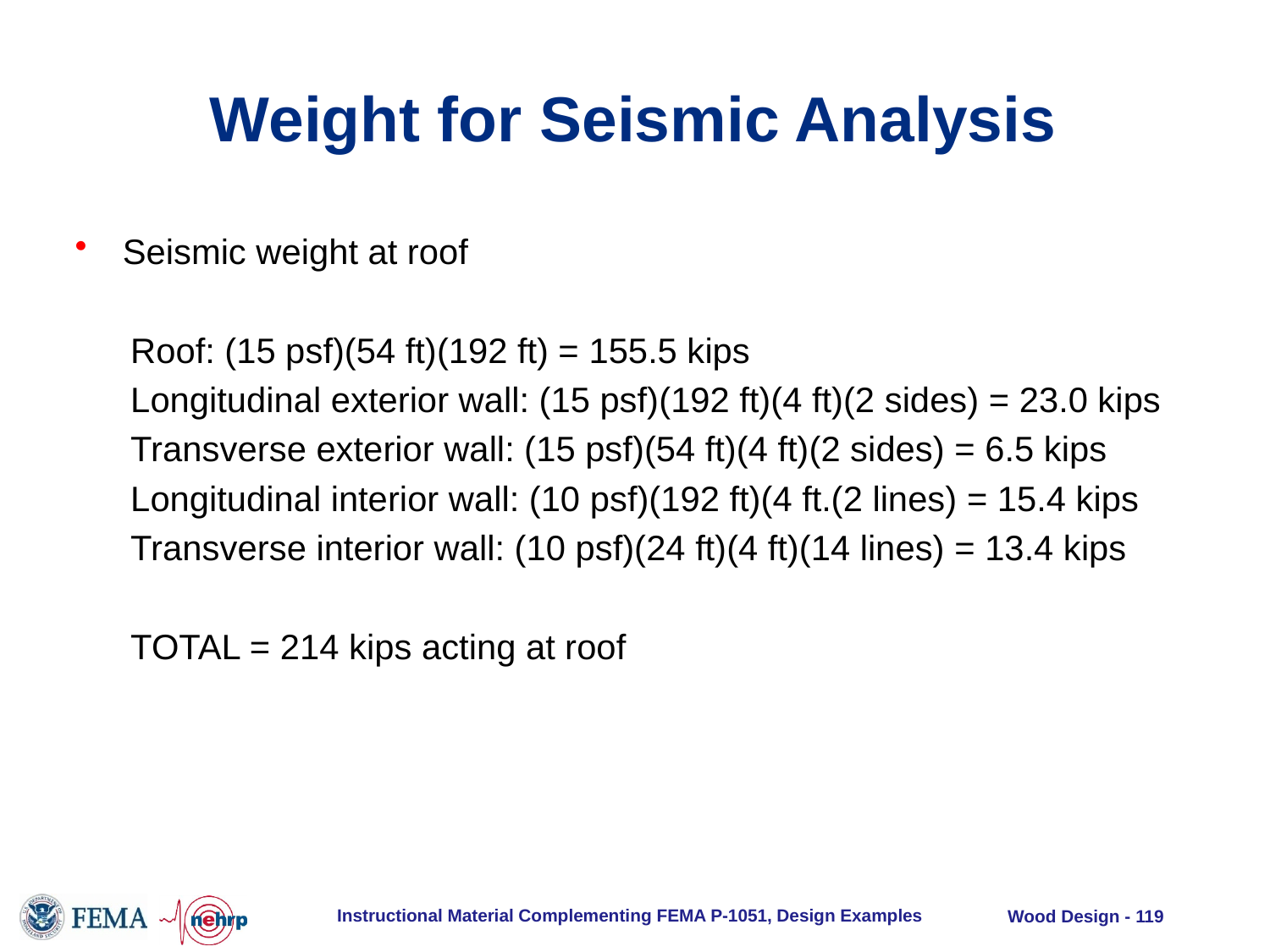

# Weight for Seismic Analysis
Seismic weight at roof

Roof: (15 psf)(54 ft)(192 ft) = 155.5 kips
Longitudinal exterior wall: (15 psf)(192 ft)(4 ft)(2 sides) = 23.0 kips
Transverse exterior wall: (15 psf)(54 ft)(4 ft)(2 sides) = 6.5 kips
Longitudinal interior wall: (10 psf)(192 ft)(4 ft.(2 lines) = 15.4 kips
Transverse interior wall: (10 psf)(24 ft)(4 ft)(14 lines) = 13.4 kips

TOTAL = 214 kips acting at roof